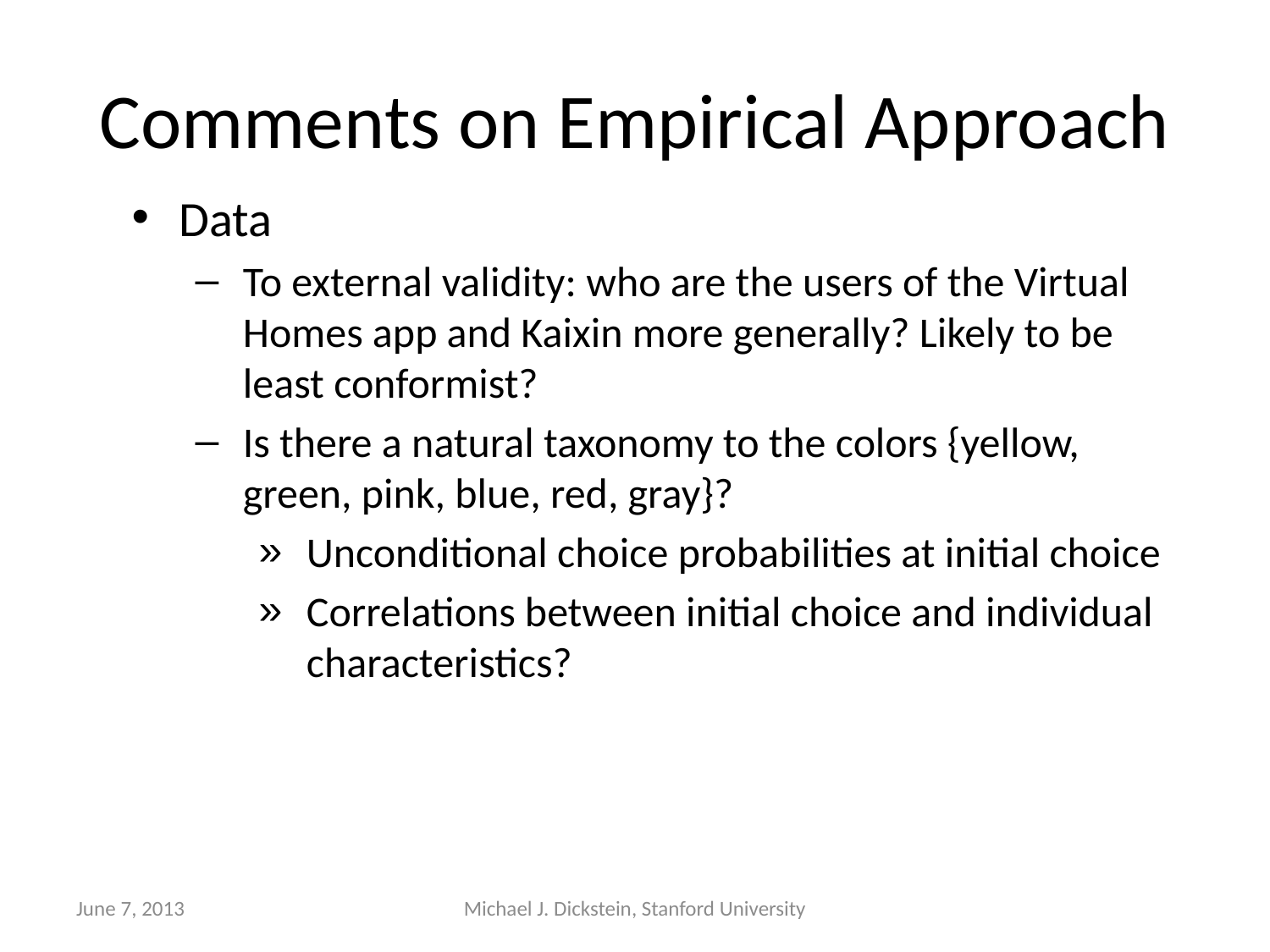

# Comments on Empirical Approach
Data
To external validity: who are the users of the Virtual Homes app and Kaixin more generally? Likely to be least conformist?
Is there a natural taxonomy to the colors {yellow, green, pink, blue, red, gray}?
Unconditional choice probabilities at initial choice
Correlations between initial choice and individual characteristics?

June 7, 2013
Michael J. Dickstein, Stanford University